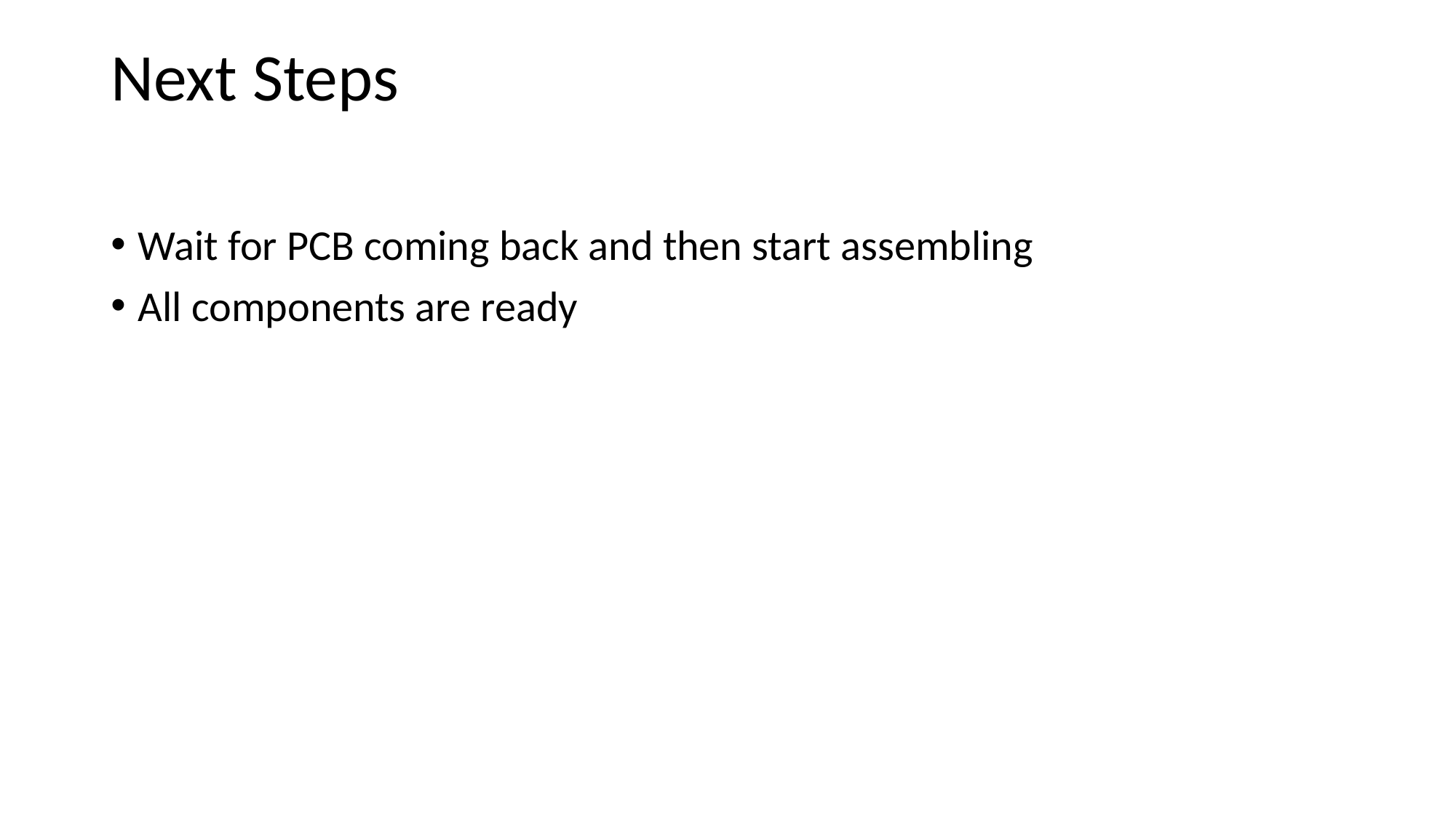

# Next Steps
Wait for PCB coming back and then start assembling
All components are ready